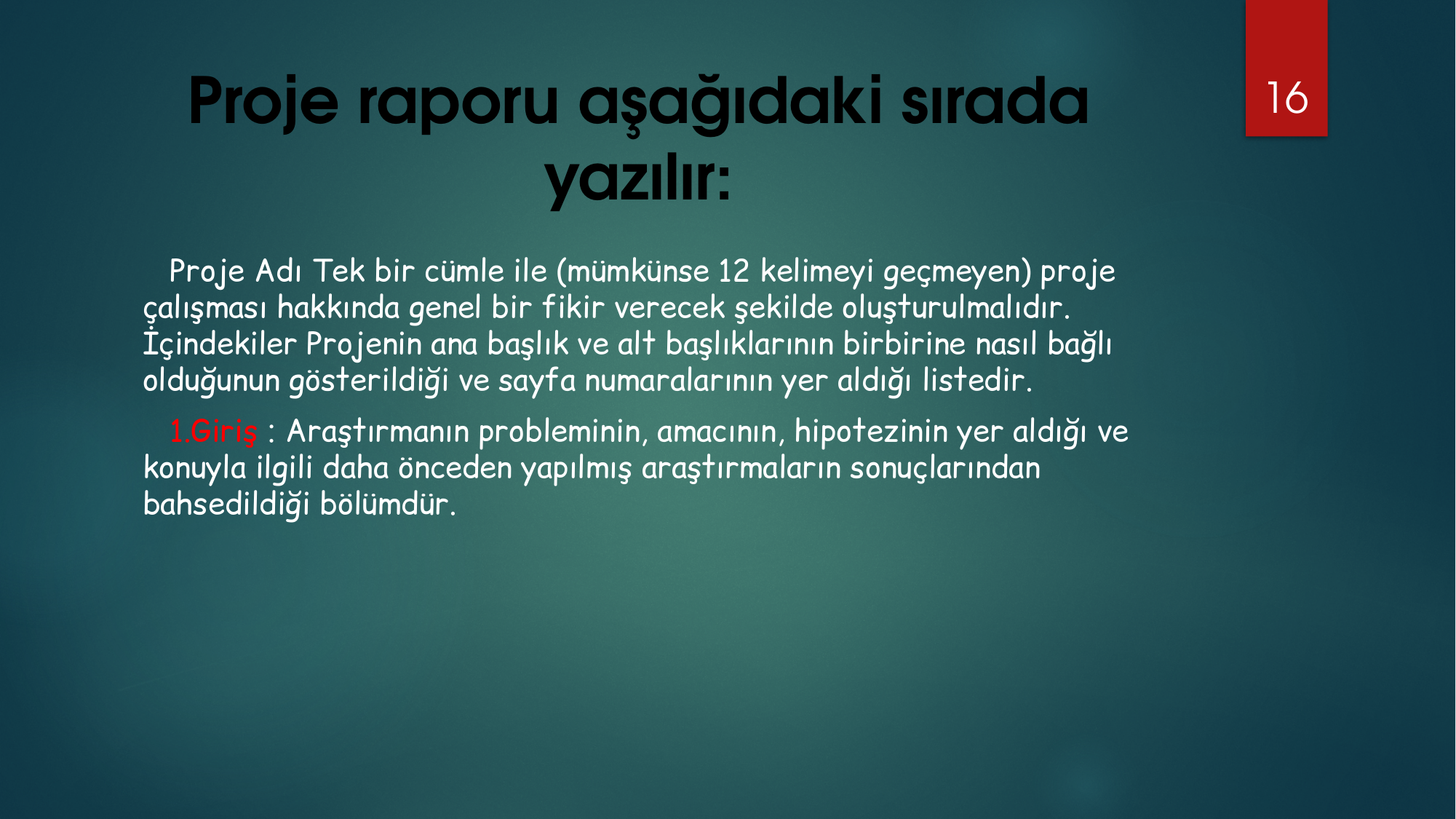

16
# Proje raporu aşağıdaki sırada yazılır:
   Proje Adı Tek bir cümle ile (mümkünse 12 kelimeyi geçmeyen) proje çalışması hakkında genel bir fikir verecek şekilde oluşturulmalıdır. İçindekiler Projenin ana başlık ve alt başlıklarının birbirine nasıl bağlı olduğunun gösterildiği ve sayfa numaralarının yer aldığı listedir.
   1.Giriş : Araştırmanın probleminin, amacının, hipotezinin yer aldığı ve konuyla ilgili daha önceden yapılmış araştırmaların sonuçlarından bahsedildiği bölümdür.